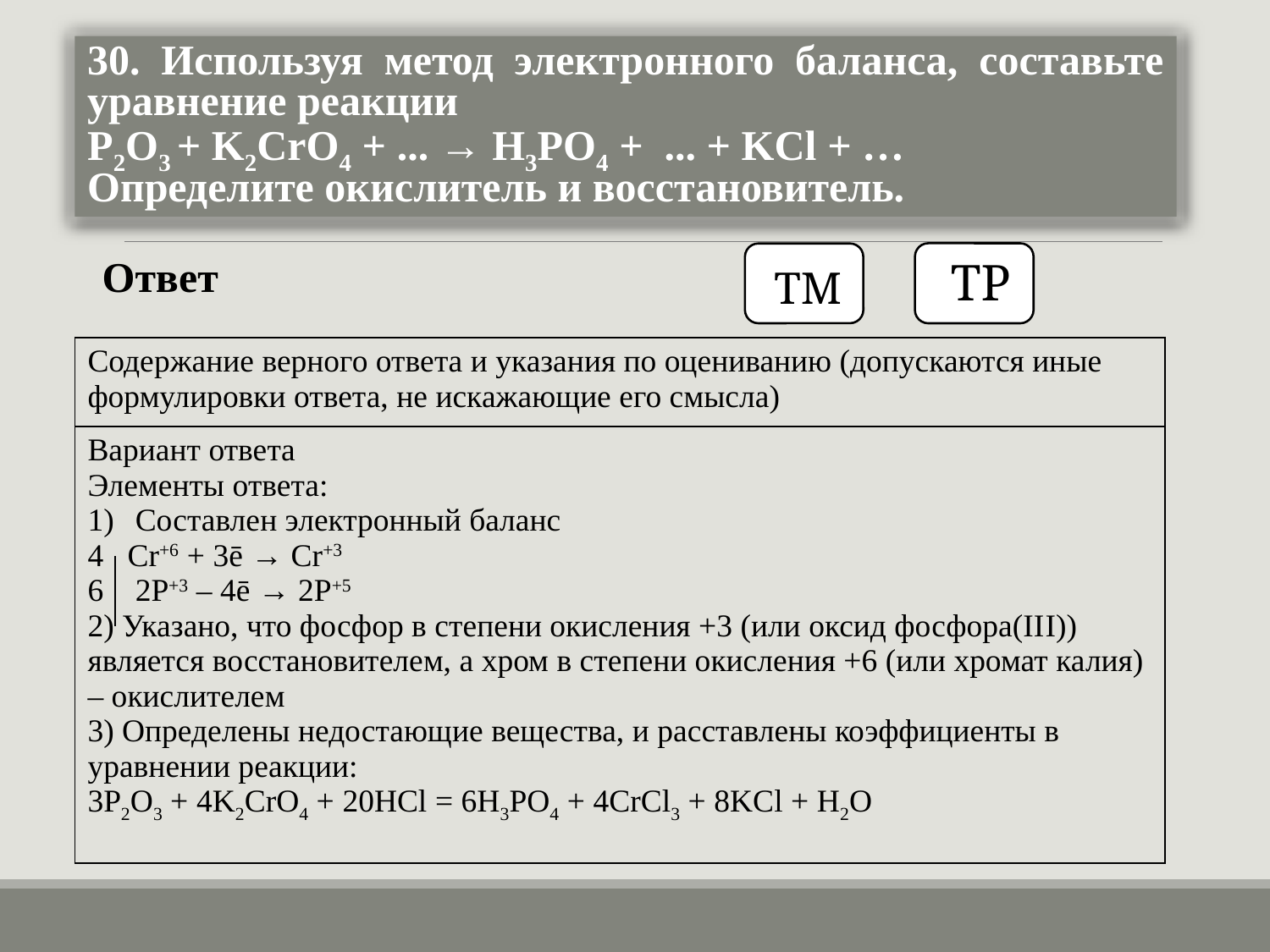

30. Используя метод электронного баланса, составьте уравнение реакции
P2O3 + K2CrO4 + ... → H3PO4 +  ... + KCl + …
Определите окислитель и восстановитель.
ТР
   Ответ
ТМ
| Содержание верного ответа и указания по оцениванию (допускаются иные формулировки ответа, не искажающие его смысла) |
| --- |
| Вариант ответа Элементы ответа: Составлен электронный баланс 4 Cr+6 + 3ē → Cr+3 2P+3 – 4ē → 2P+5 2) Указано, что фосфор в степени окисления +3 (или оксид фосфора(III)) является восстановителем, а хром в степени окисления +6 (или хромат калия) – окислителем 3) Определены недостающие вещества, и расставлены коэффициенты в уравнении реакции: 3P2O3 + 4K2CrO4 + 20HCl = 6H3PO4 + 4CrCl3 + 8KCl + H2O |